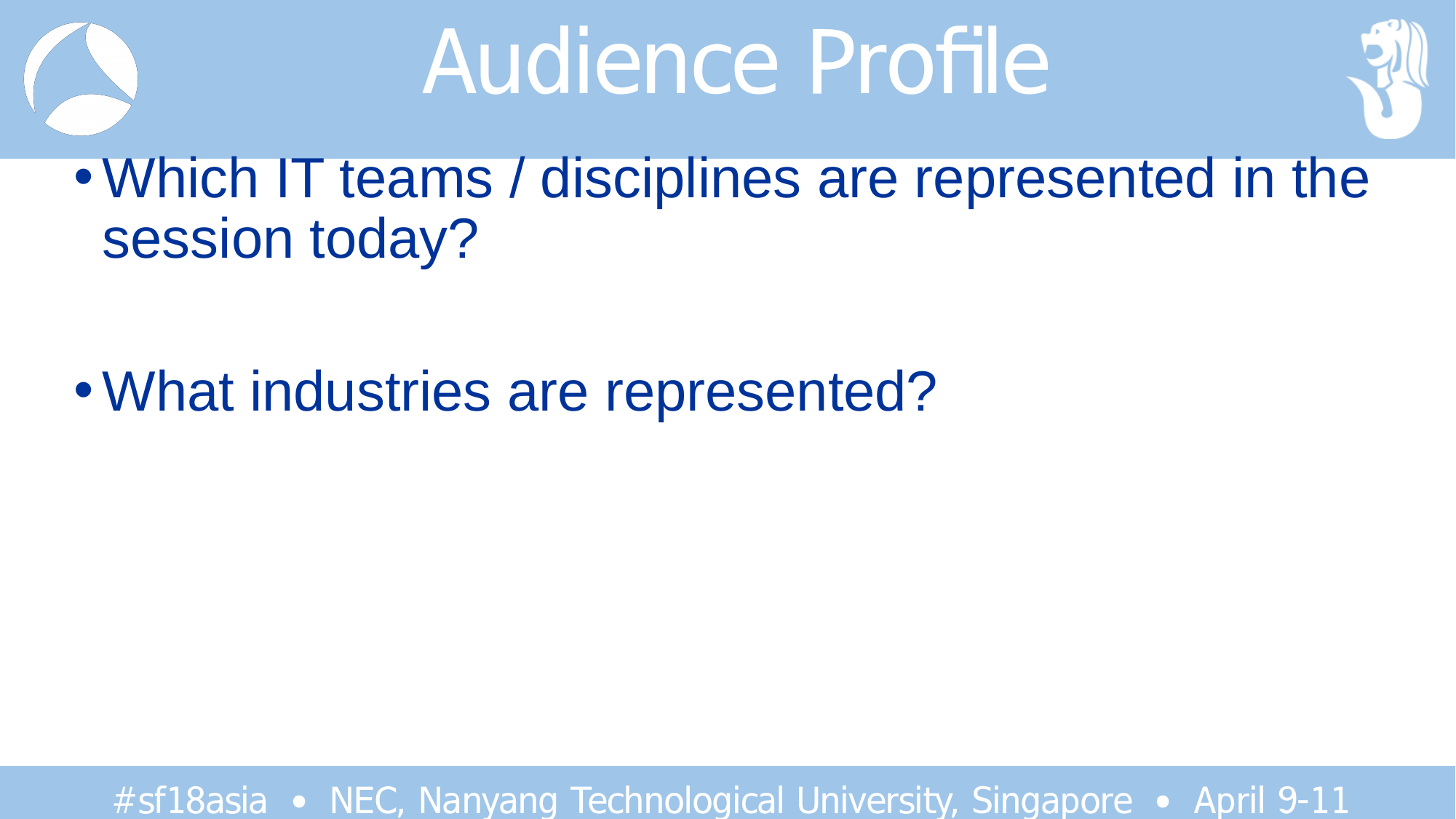

# Audience Profile
Which IT teams / disciplines are represented in the session today?

What industries are represented?